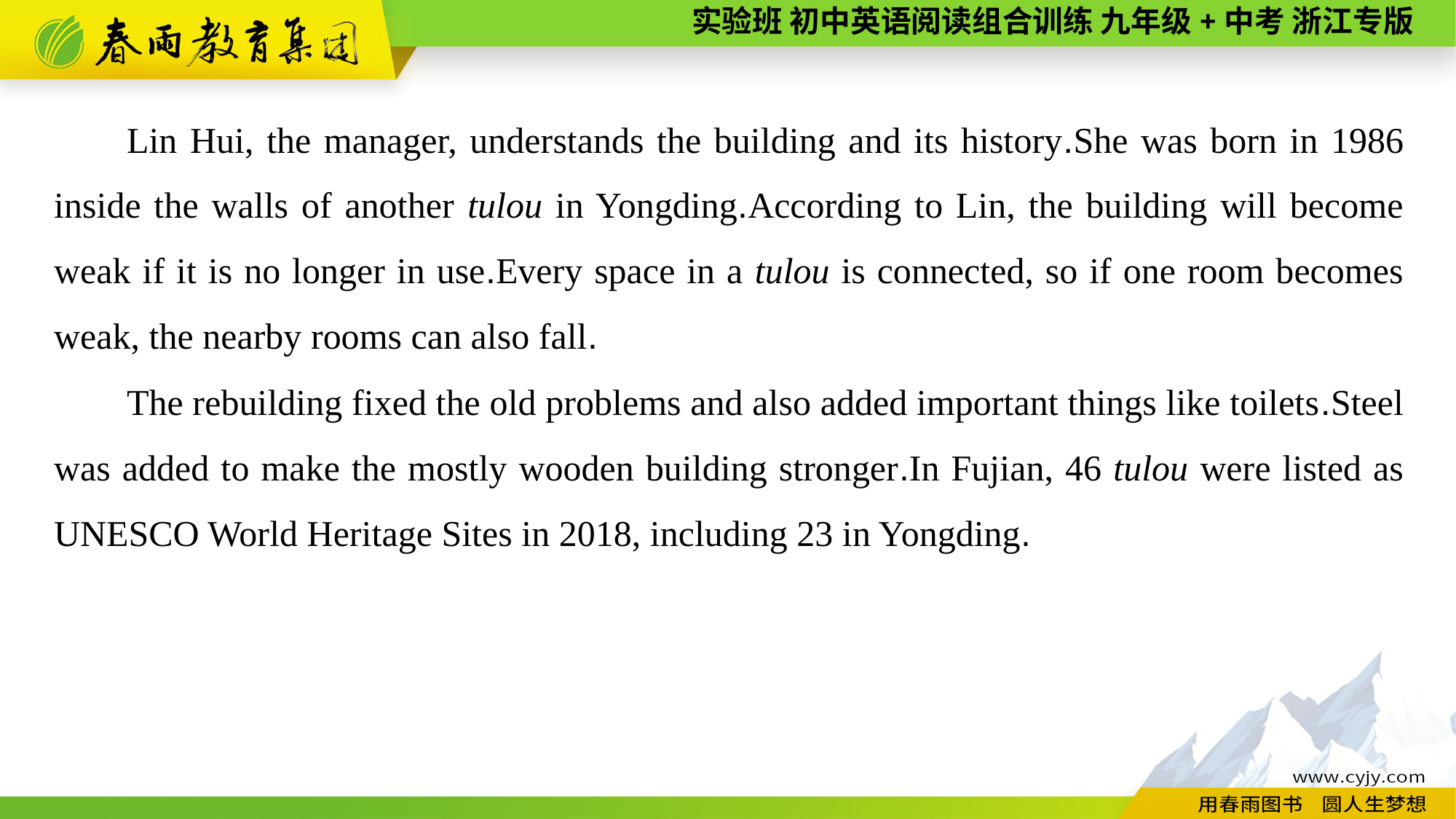

Lin Hui, the manager, understands the building and its history.She was born in 1986 inside the walls of another tulou in Yongding.According to Lin, the building will become weak if it is no longer in use.Every space in a tulou is connected, so if one room becomes weak, the nearby rooms can also fall.
The rebuilding fixed the old problems and also added important things like toilets.Steel was added to make the mostly wooden building stronger.In Fujian, 46 tulou were listed as UNESCO World Heritage Sites in 2018, including 23 in Yongding.